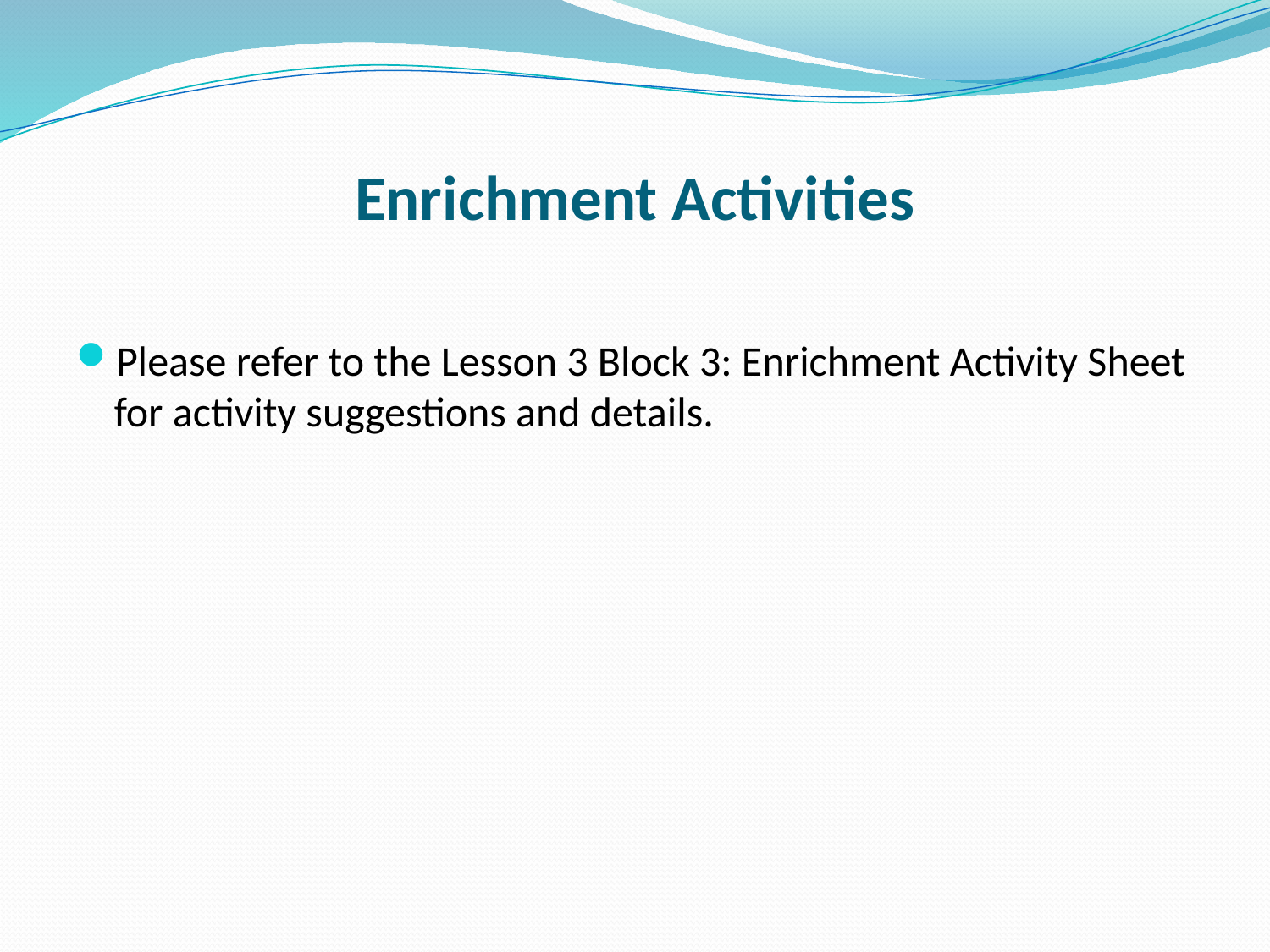

# Enrichment Activities
Please refer to the Lesson 3 Block 3: Enrichment Activity Sheet for activity suggestions and details.